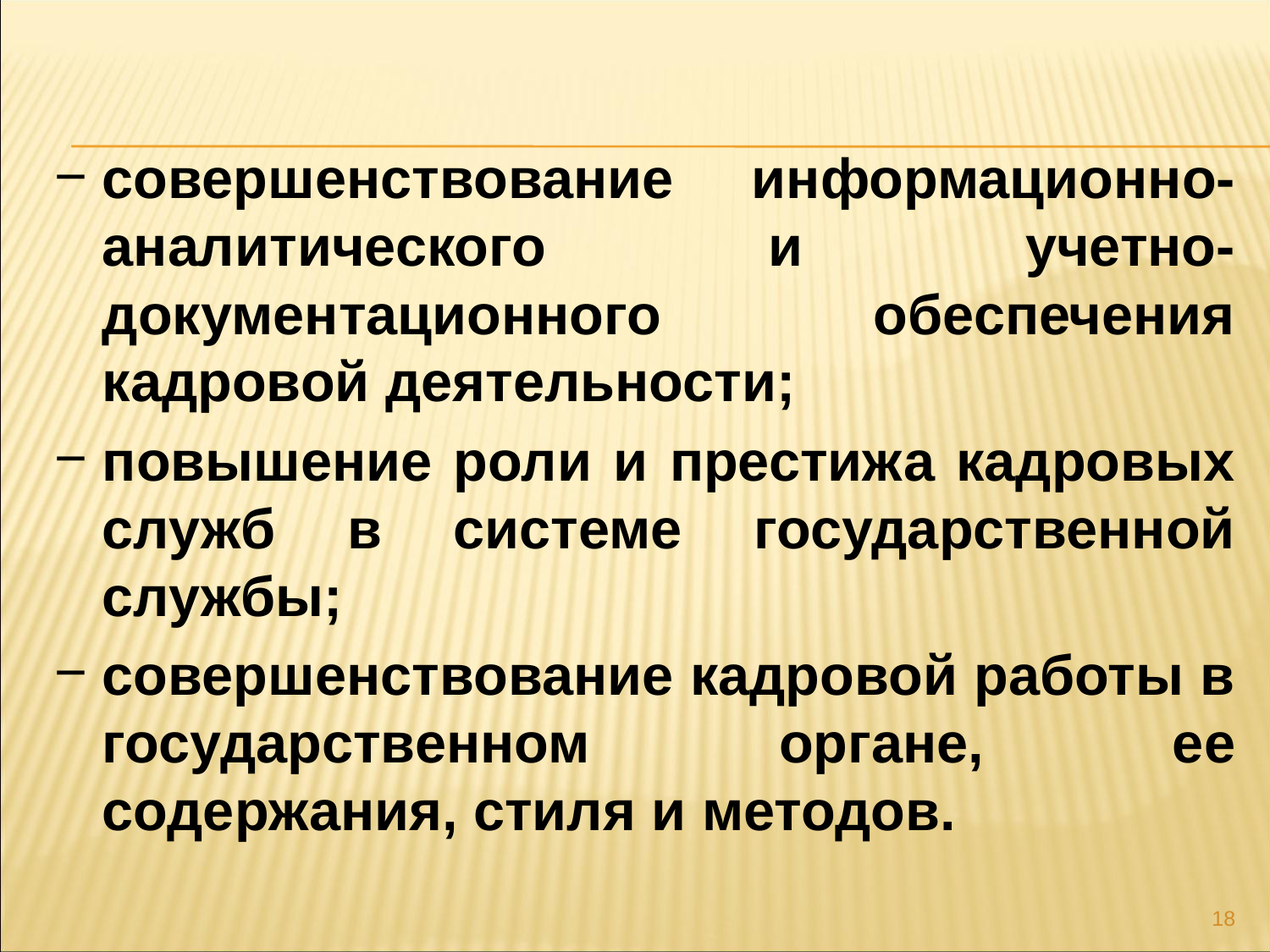

совершенствование информационно-аналитического и учетно-документационного обеспечения кадровой деятельности;
повышение роли и престижа кадровых служб в системе государственной службы;
совершенствование кадровой работы в государственном органе, ее содержания, стиля и методов.
18